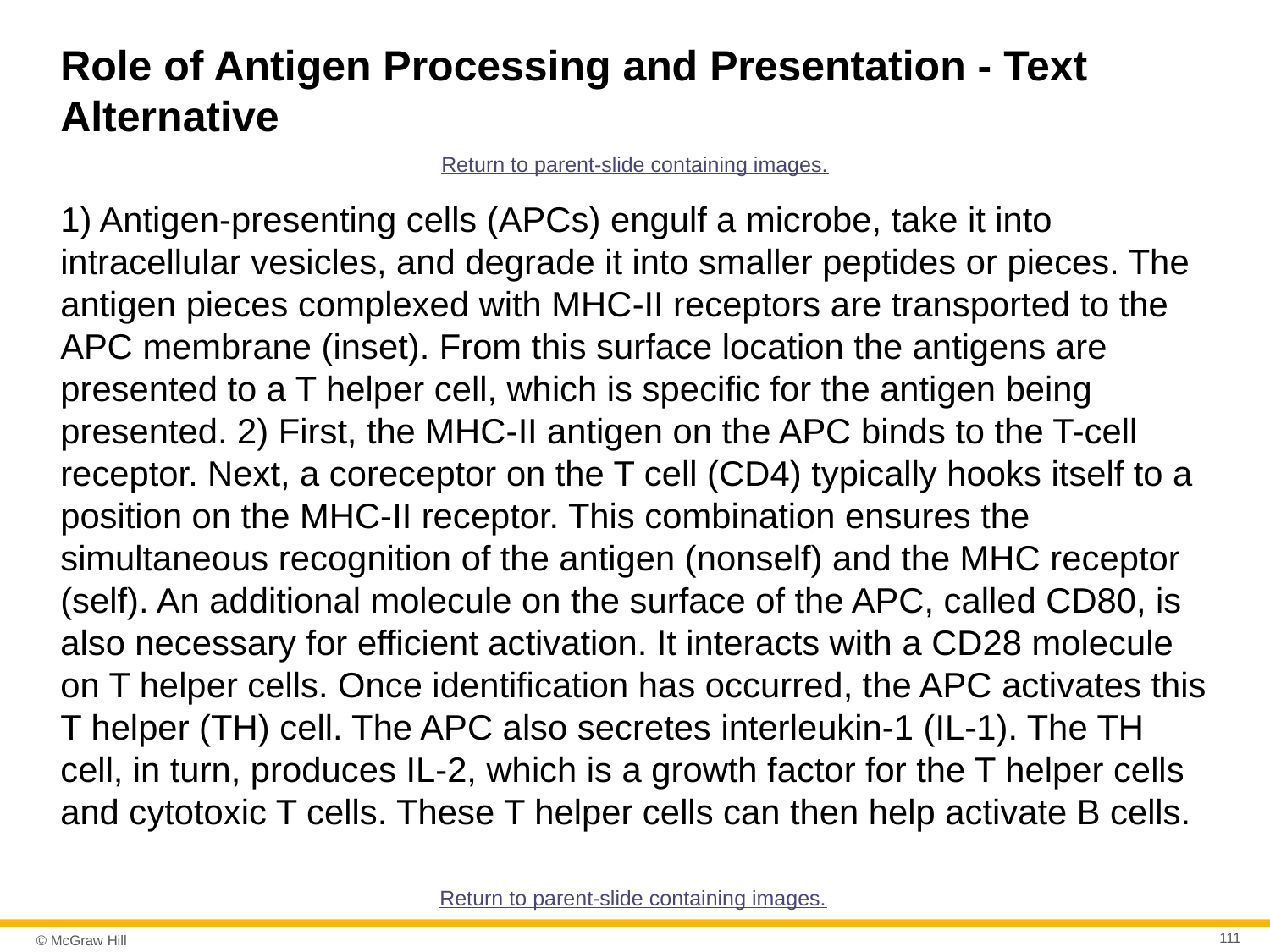

# Role of Antigen Processing and Presentation - Text Alternative
Return to parent-slide containing images.
1) Antigen-presenting cells (APCs) engulf a microbe, take it into intracellular vesicles, and degrade it into smaller peptides or pieces. The antigen pieces complexed with MHC-II receptors are transported to the APC membrane (inset). From this surface location the antigens are presented to a T helper cell, which is specific for the antigen being presented. 2) First, the MHC-II antigen on the APC binds to the T-cell receptor. Next, a coreceptor on the T cell (CD4) typically hooks itself to a position on the MHC-II receptor. This combination ensures the simultaneous recognition of the antigen (nonself) and the MHC receptor (self). An additional molecule on the surface of the APC, called CD80, is also necessary for efficient activation. It interacts with a CD28 molecule on T helper cells. Once identification has occurred, the APC activates this T helper (TH) cell. The APC also secretes interleukin-1 (IL-1). The TH cell, in turn, produces IL-2, which is a growth factor for the T helper cells and cytotoxic T cells. These T helper cells can then help activate B cells.
Return to parent-slide containing images.